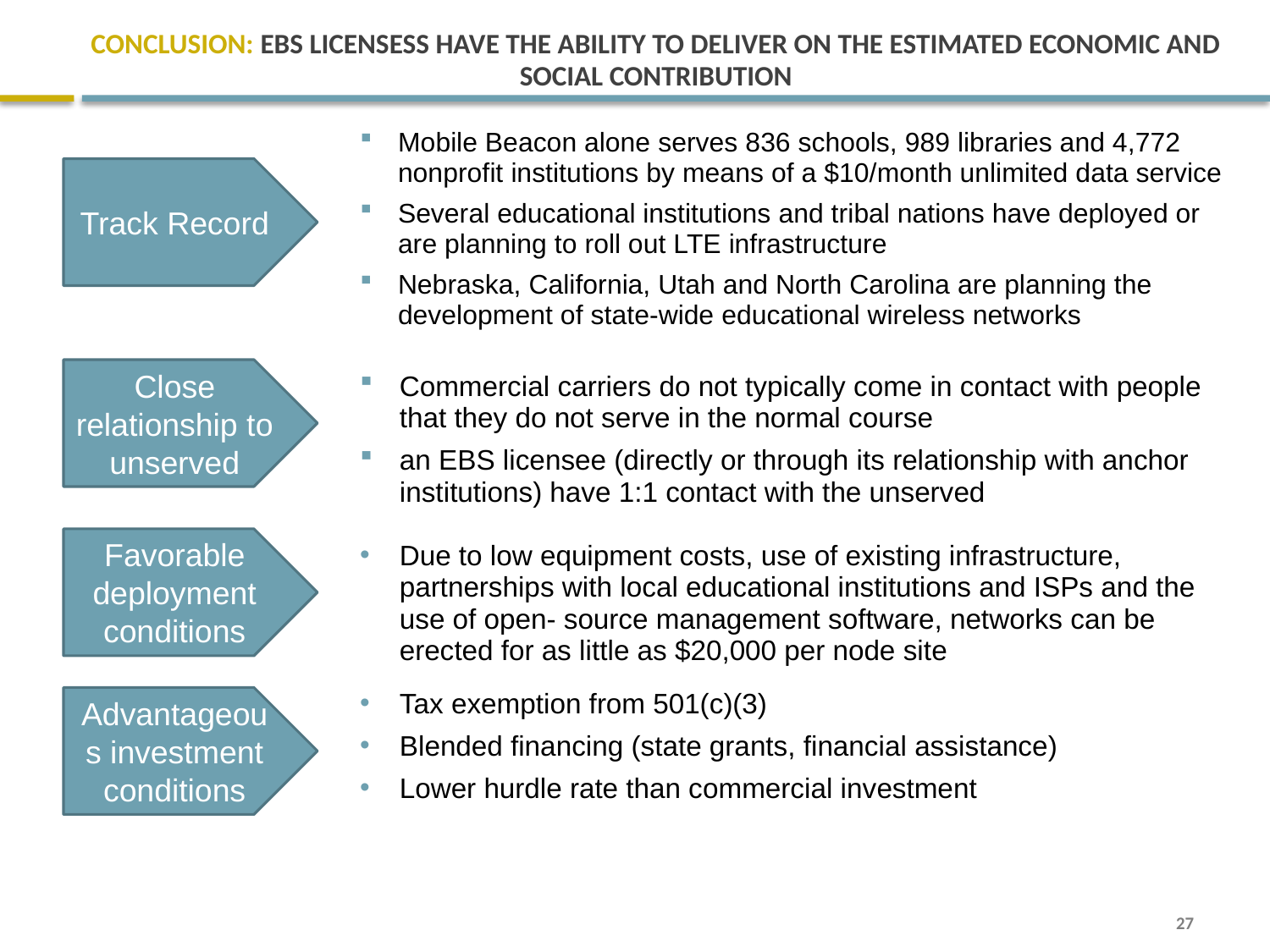

# CONCLUSION: EBS LICENSESS HAVE THE ABILITY TO DELIVER ON THE ESTIMATED ECONOMIC AND SOCIAL CONTRIBUTION
Mobile Beacon alone serves 836 schools, 989 libraries and 4,772 nonprofit institutions by means of a $10/month unlimited data service
Several educational institutions and tribal nations have deployed or are planning to roll out LTE infrastructure
Nebraska, California, Utah and North Carolina are planning the development of state-wide educational wireless networks
Track Record
Close relationship to unserved
Commercial carriers do not typically come in contact with people that they do not serve in the normal course
an EBS licensee (directly or through its relationship with anchor institutions) have 1:1 contact with the unserved
Favorable deployment conditions
Due to low equipment costs, use of existing infrastructure, partnerships with local educational institutions and ISPs and the use of open- source management software, networks can be erected for as little as $20,000 per node site
Advantageous investment conditions
Tax exemption from 501(c)(3)
Blended financing (state grants, financial assistance)
Lower hurdle rate than commercial investment